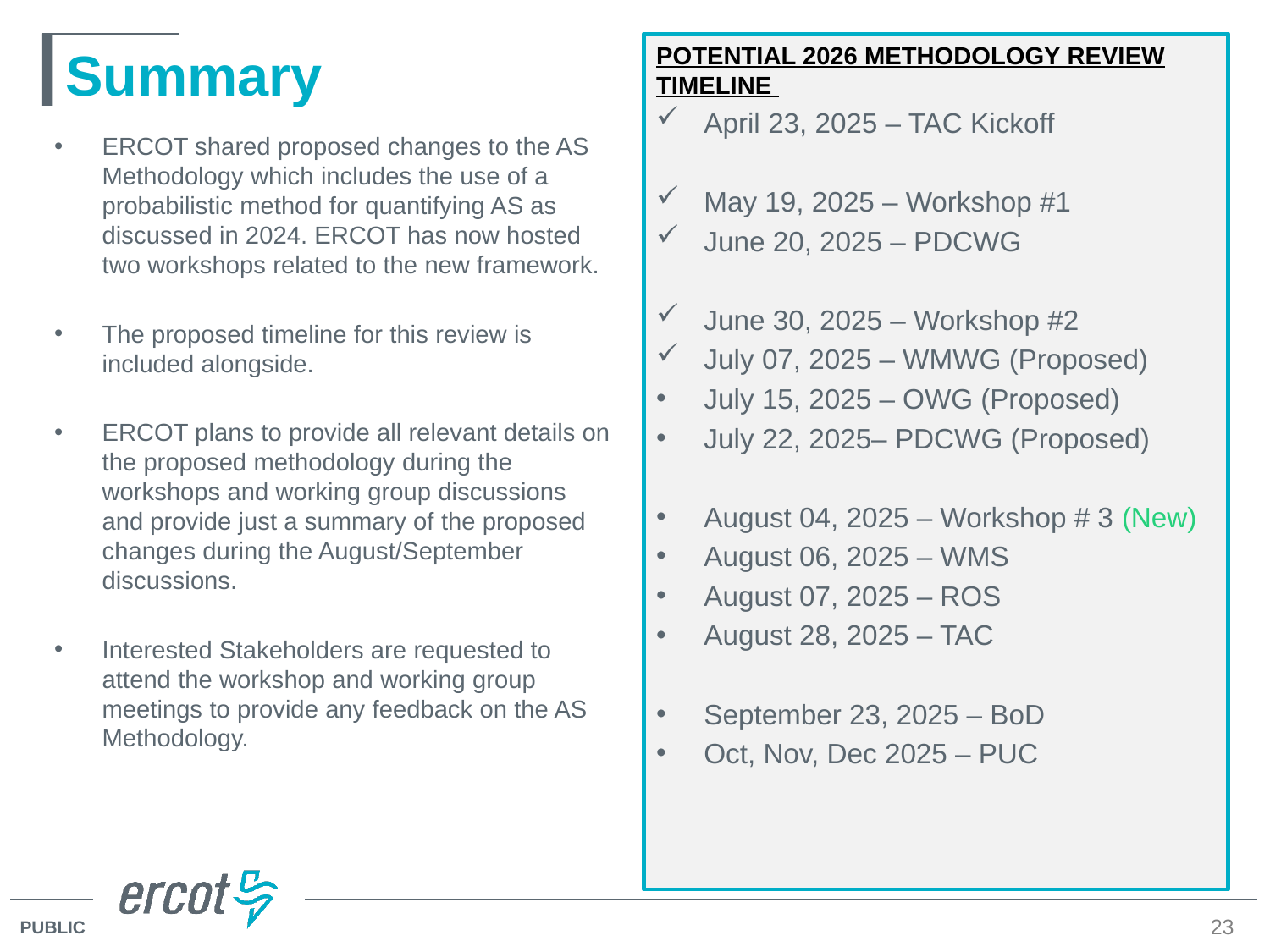

# Summary
Potential 2026 Methodology Review Timeline
April 23, 2025 – TAC Kickoff

May 19, 2025 – Workshop #1
June 20, 2025 – PDCWG

June 30, 2025 – Workshop #2
July 07, 2025 – WMWG (Proposed)
July 15, 2025 – OWG (Proposed)
July 22, 2025– PDCWG (Proposed)

August 04, 2025 – Workshop # 3 (New)
August 06, 2025 – WMS
August 07, 2025 – ROS
August 28, 2025 – TAC

September 23, 2025 – BoD
Oct, Nov, Dec 2025 – PUC
ERCOT shared proposed changes to the AS Methodology which includes the use of a probabilistic method for quantifying AS as discussed in 2024. ERCOT has now hosted two workshops related to the new framework.

The proposed timeline for this review is included alongside.

ERCOT plans to provide all relevant details on the proposed methodology during the workshops and working group discussions and provide just a summary of the proposed changes during the August/September discussions.

Interested Stakeholders are requested to attend the workshop and working group meetings to provide any feedback on the AS Methodology.

23